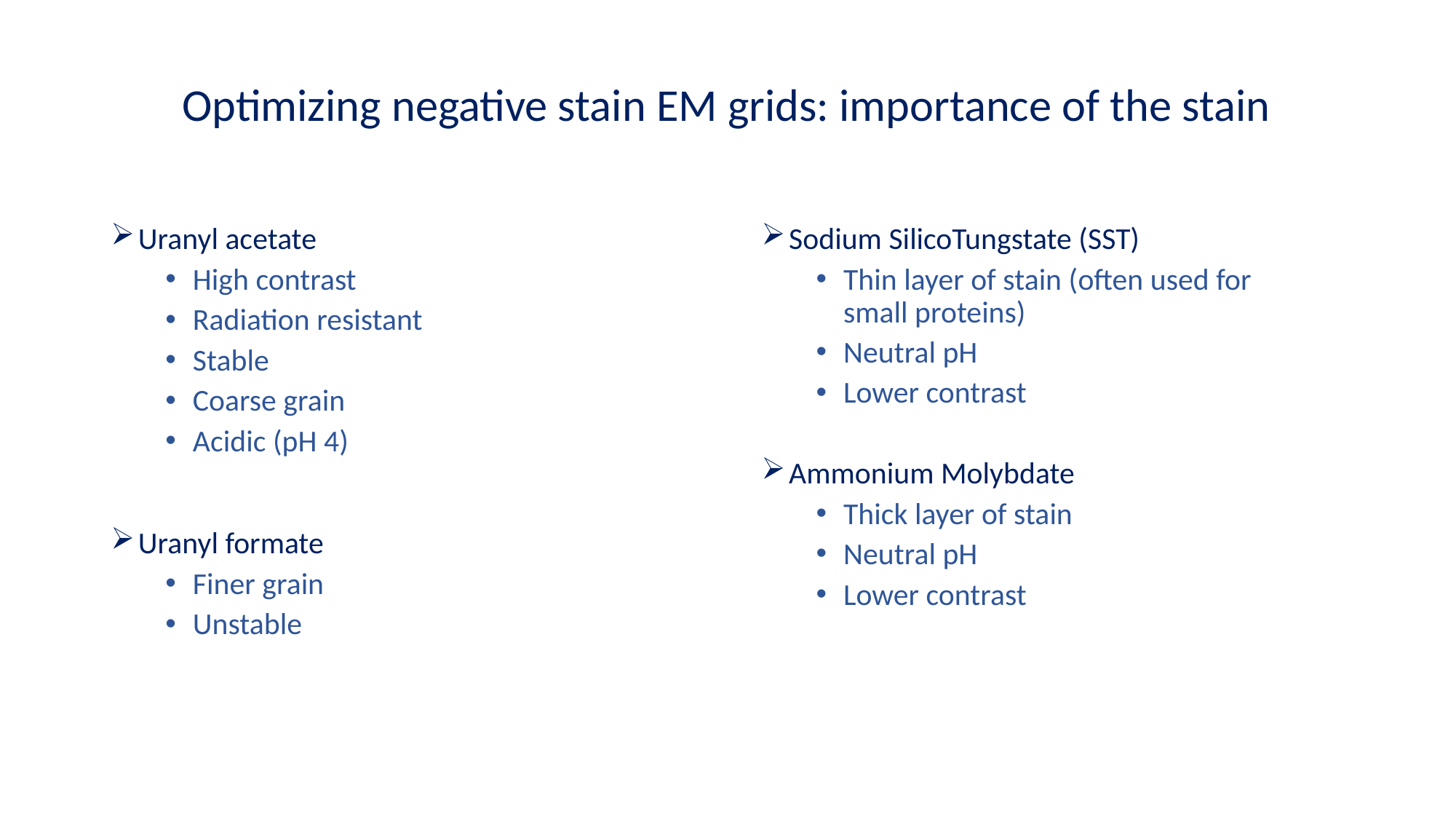

# Optimizing negative stain EM grids: importance of the stain
Uranyl acetate
High contrast
Radiation resistant
Stable
Coarse grain
Acidic (pH 4)

Uranyl formate
Finer grain
Unstable

Sodium SilicoTungstate (SST)
Thin layer of stain (often used for small proteins)
Neutral pH
Lower contrast

Ammonium Molybdate
Thick layer of stain
Neutral pH
Lower contrast